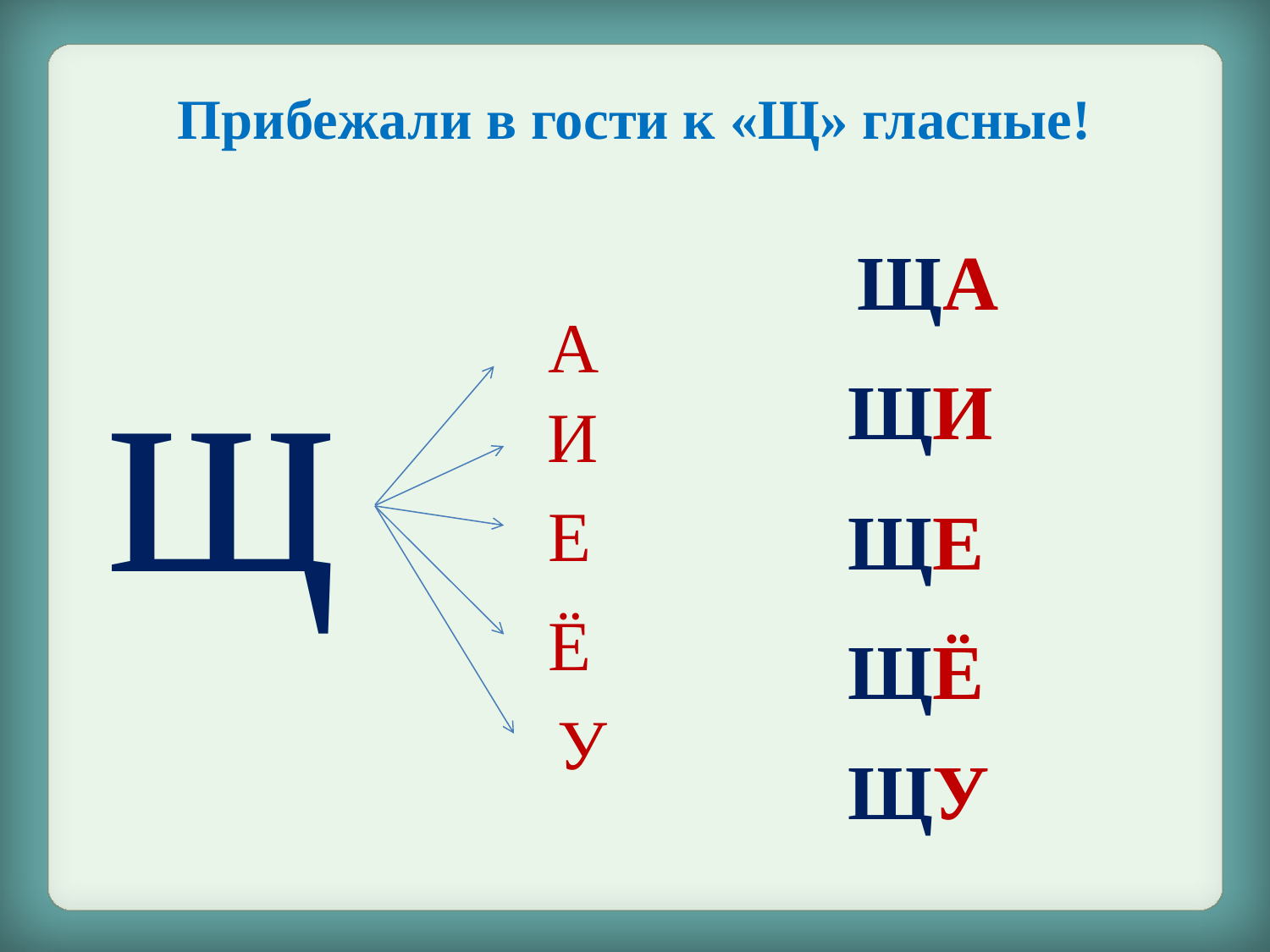

Прибежали в гости к «Щ» гласные!
ЩА
щ
А
ЩИ
И
Е
ЩЕ
Ё
ЩЁ
У
ЩУ